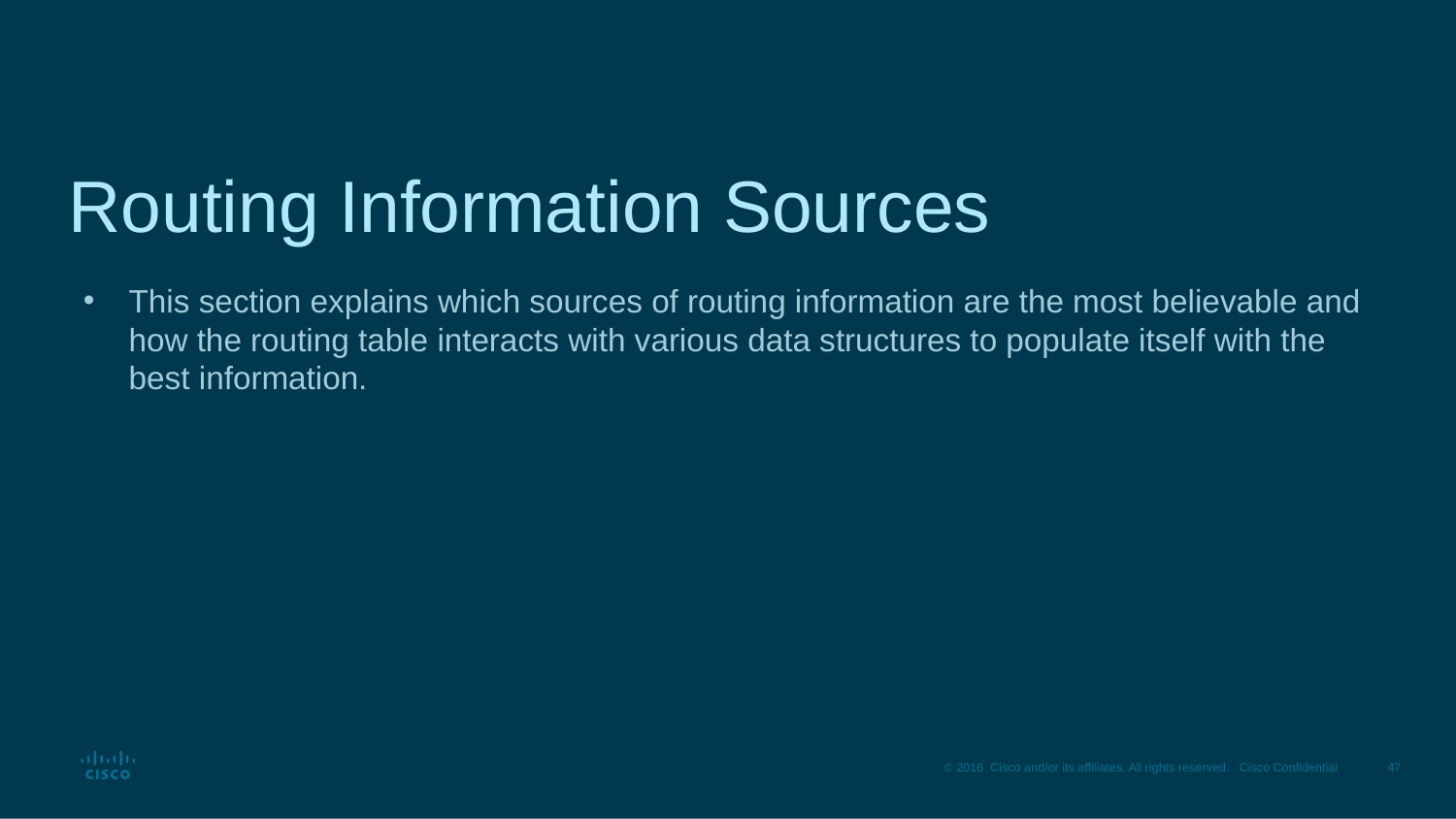

# Routing Information Sources
This section explains which sources of routing information are the most believable and how the routing table interacts with various data structures to populate itself with the best information.